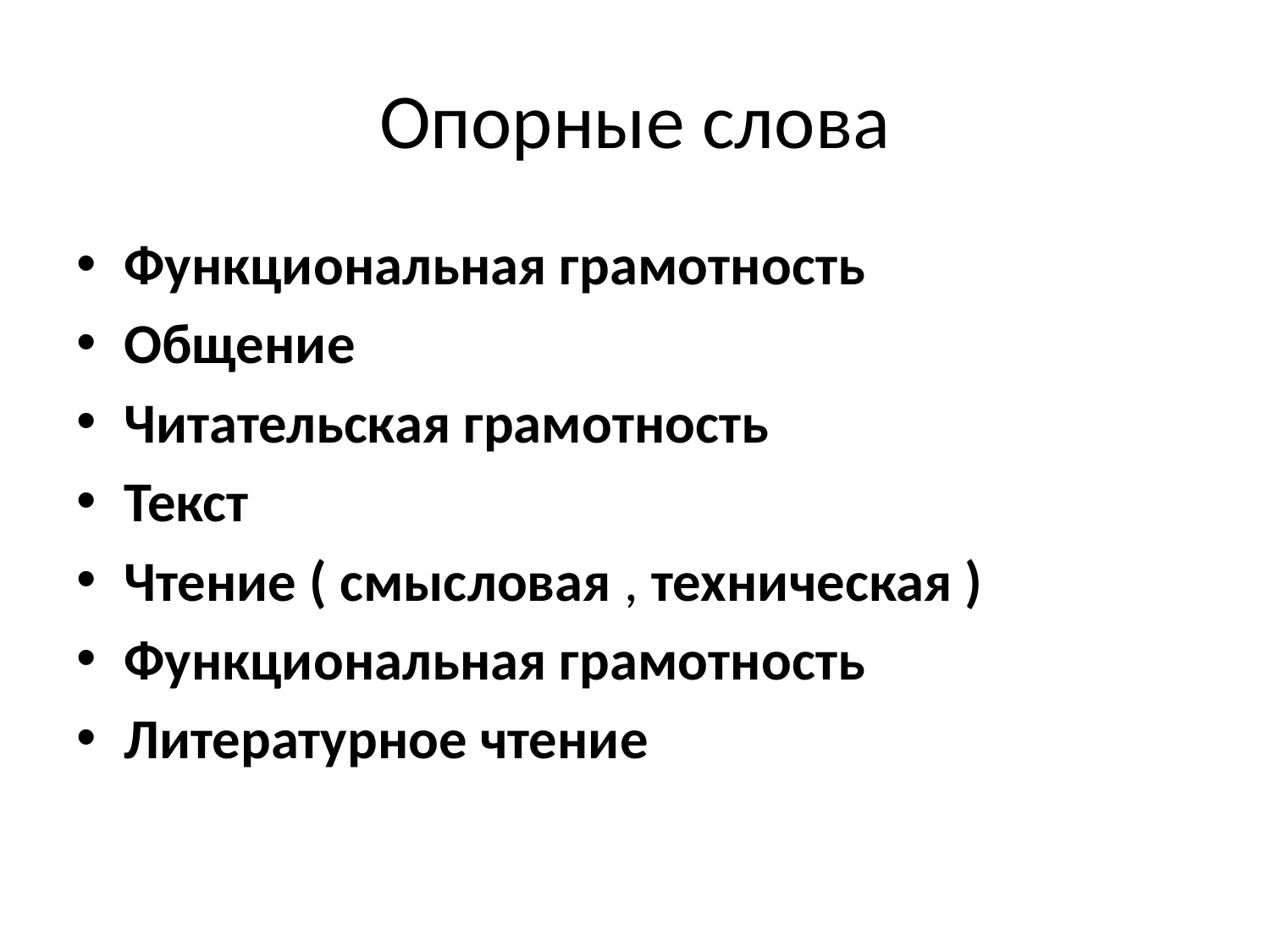

# Опорные слова
Функциональная грамотность
Общение
Читательская грамотность
Текст
Чтение ( смысловая , техническая )
Функциональная грамотность
Литературное чтение